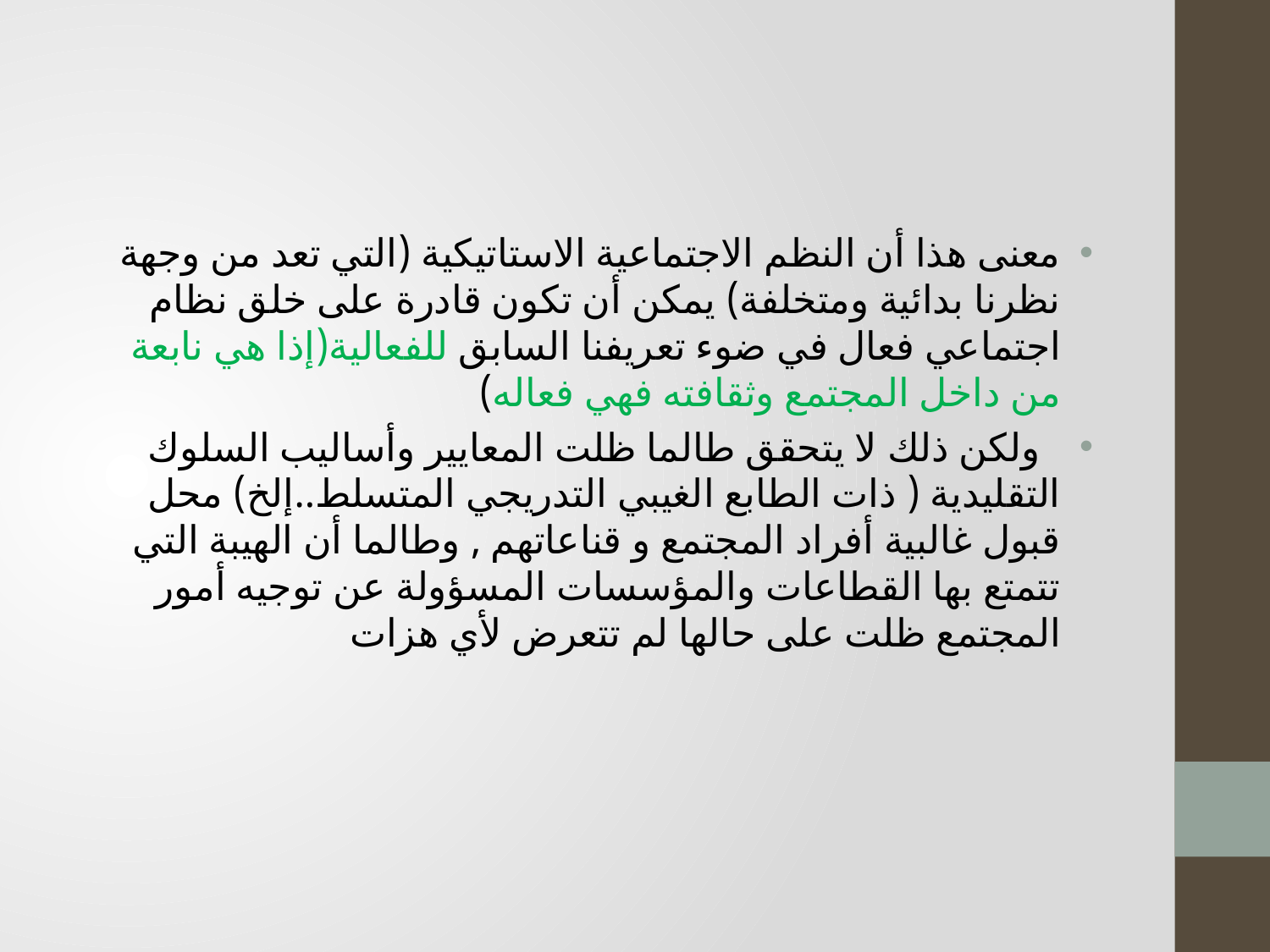

#
معنى هذا أن النظم الاجتماعية الاستاتيكية (التي تعد من وجهة نظرنا بدائية ومتخلفة) يمكن أن تكون قادرة على خلق نظام اجتماعي فعال في ضوء تعريفنا السابق للفعالية(إذا هي نابعة من داخل المجتمع وثقافته فهي فعاله)
  ولكن ذلك لا يتحقق طالما ظلت المعايير وأساليب السلوك التقليدية ( ذات الطابع الغيبي التدريجي المتسلط..إلخ) محل قبول غالبية أفراد المجتمع و قناعاتهم , وطالما أن الهيبة التي تتمتع بها القطاعات والمؤسسات المسؤولة عن توجيه أمور المجتمع ظلت على حالها لم تتعرض لأي هزات